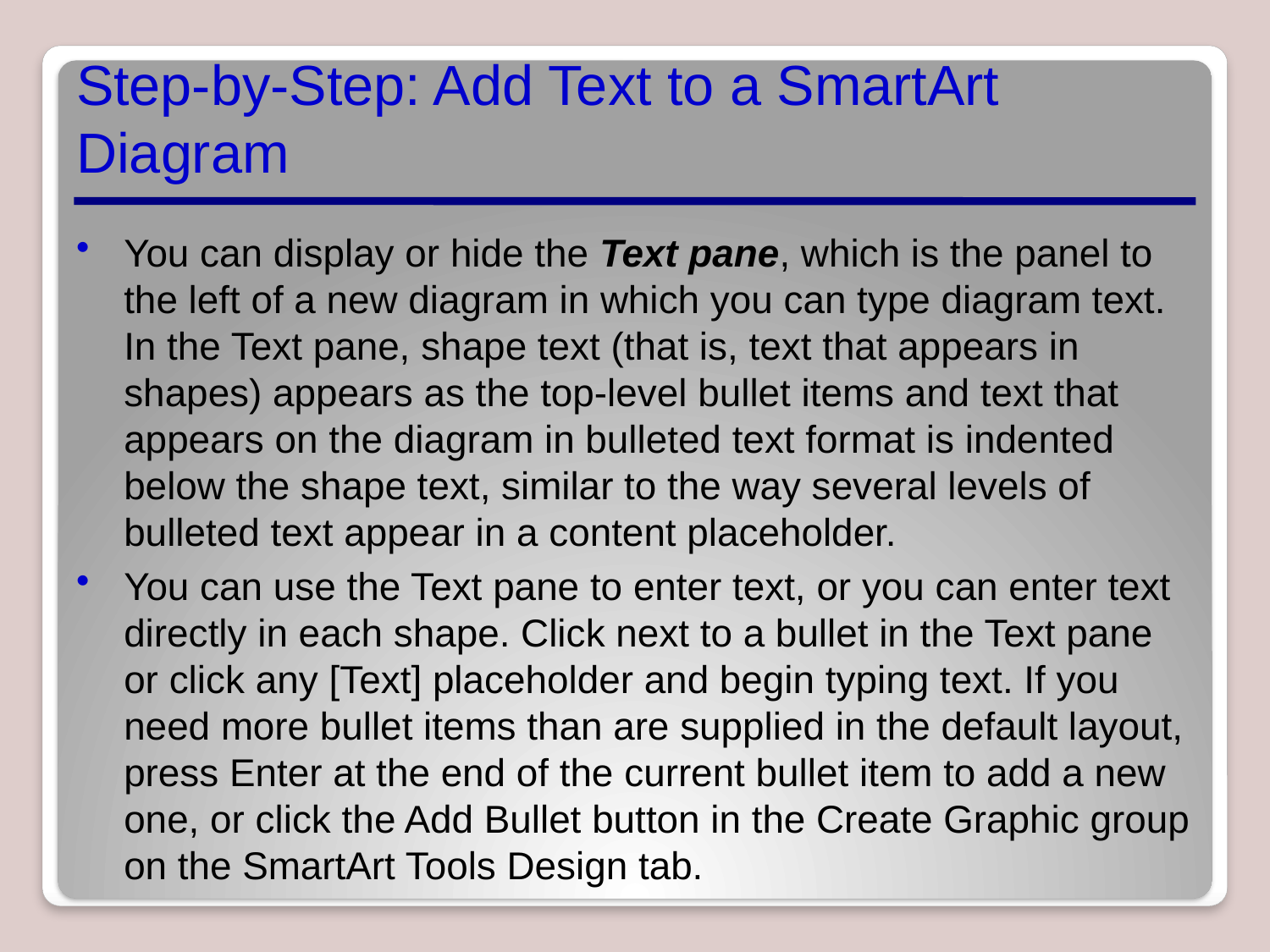

# Step-by-Step: Add Text to a SmartArt Diagram
You can display or hide the Text pane, which is the panel to the left of a new diagram in which you can type diagram text. In the Text pane, shape text (that is, text that appears in shapes) appears as the top-level bullet items and text that appears on the diagram in bulleted text format is indented below the shape text, similar to the way several levels of bulleted text appear in a content placeholder.
You can use the Text pane to enter text, or you can enter text directly in each shape. Click next to a bullet in the Text pane or click any [Text] placeholder and begin typing text. If you need more bullet items than are supplied in the default layout, press Enter at the end of the current bullet item to add a new one, or click the Add Bullet button in the Create Graphic group on the SmartArt Tools Design tab.